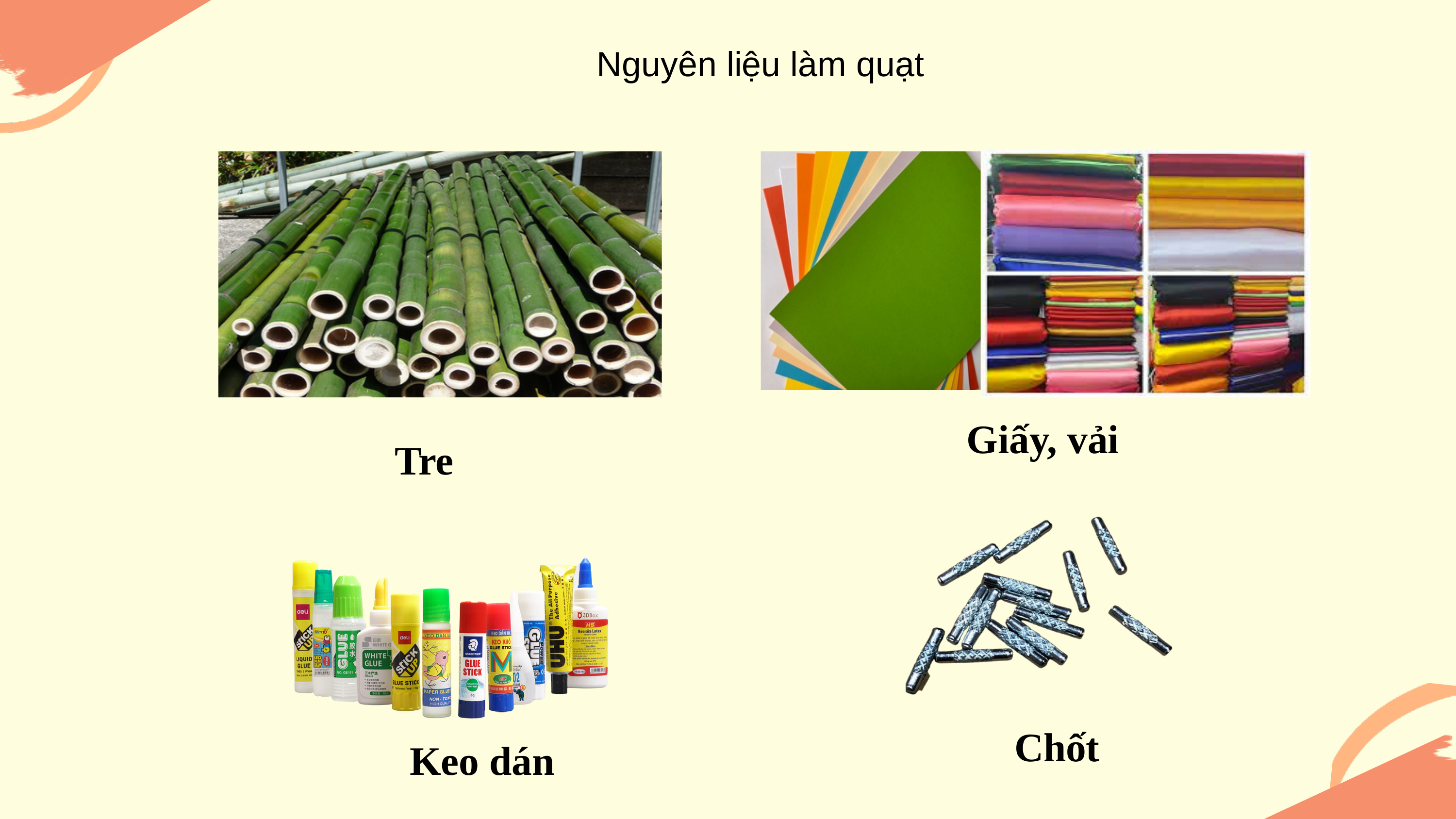

Nguyên liệu làm quạt

Giấy, vải
Tre

Chốt
Keo dán